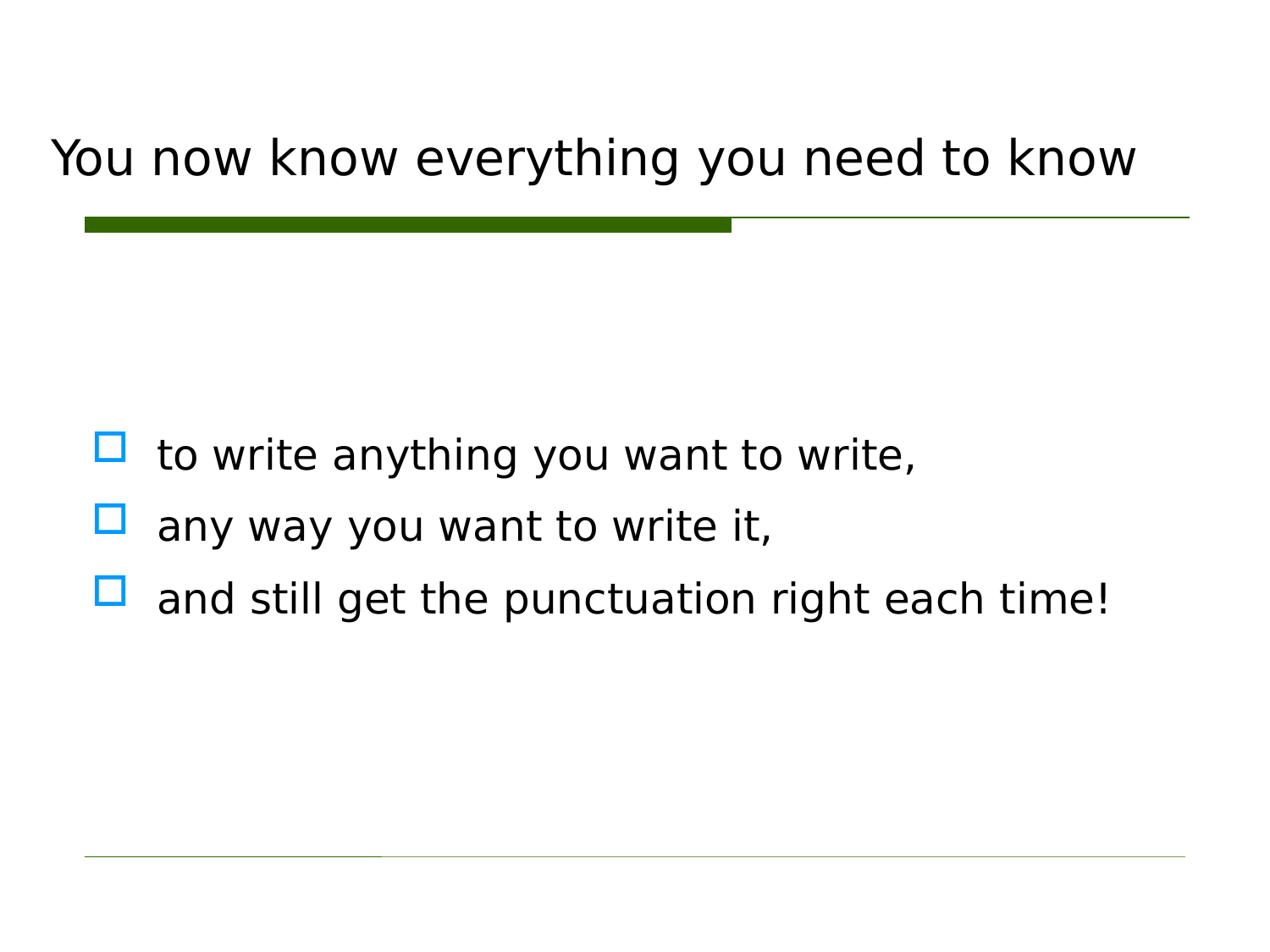

# You now know everything you need to know

to write anything you want to write,
any way you want to write it,
and still get the punctuation right each time!